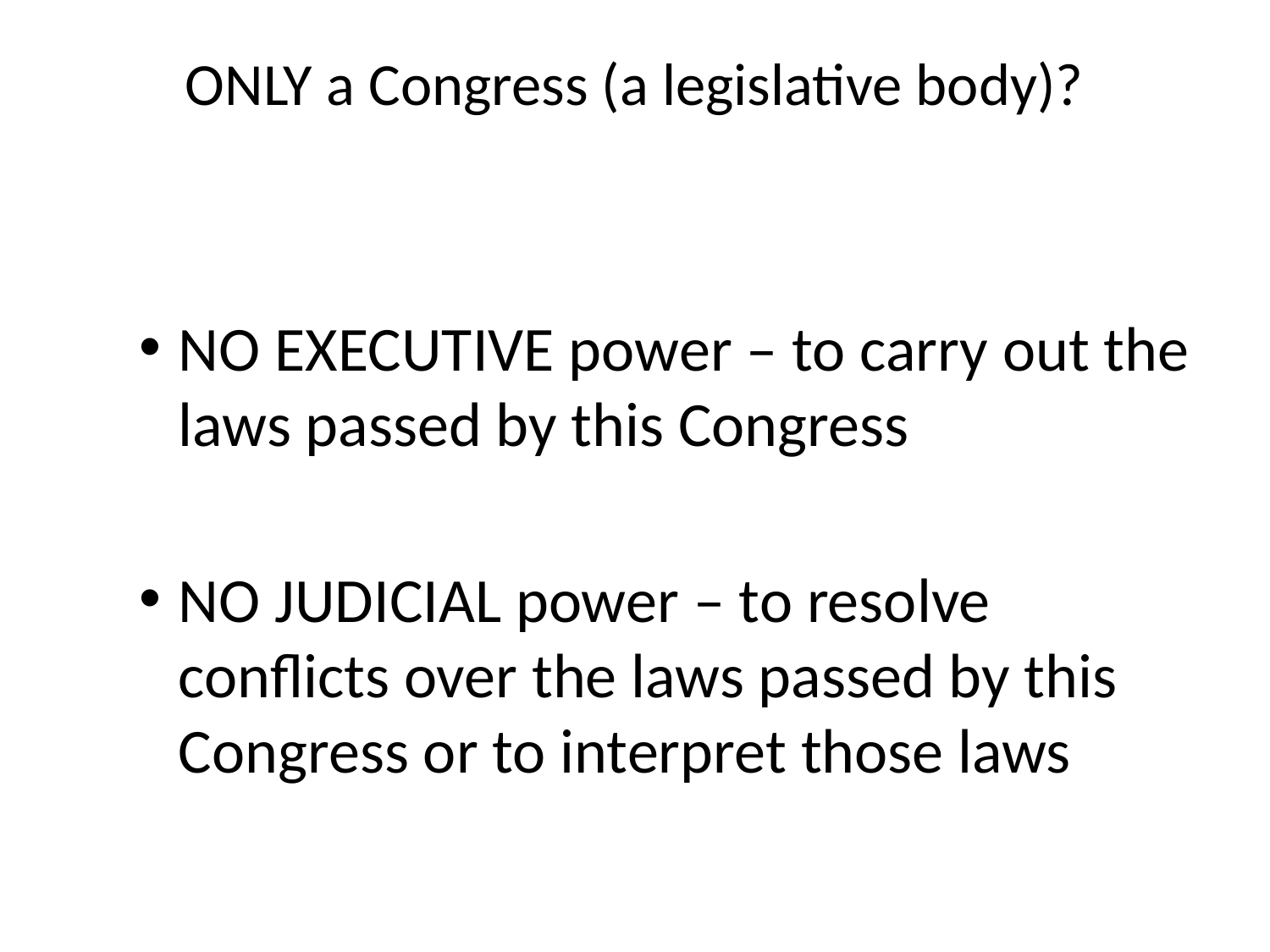

# ONLY a Congress (a legislative body)?

NO EXECUTIVE power – to carry out the laws passed by this Congress

NO JUDICIAL power – to resolve conflicts over the laws passed by this Congress or to interpret those laws